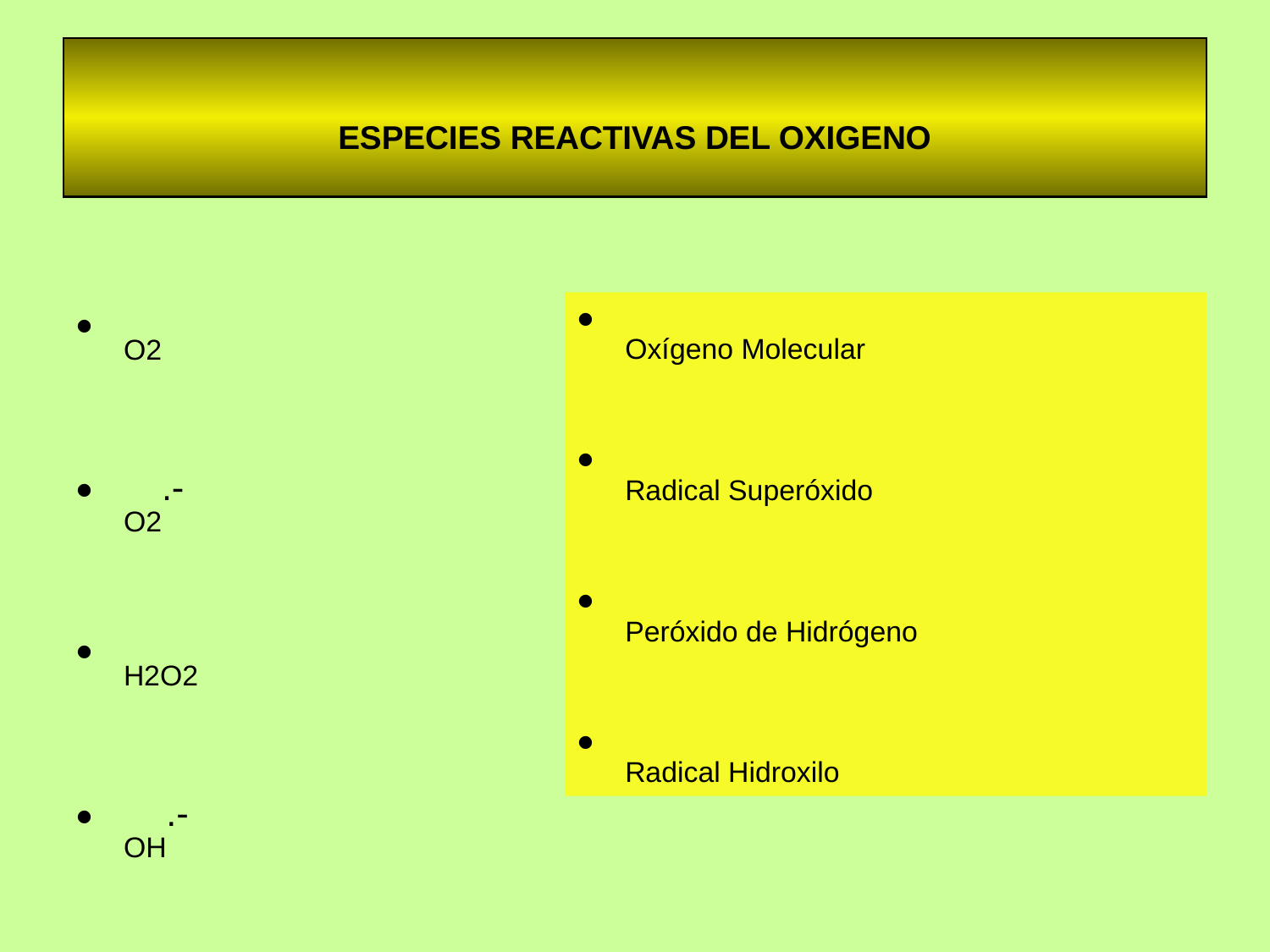

ESPECIES REACTIVAS DEL OXIGENO
O2

O2.-

H2O2

OH.-

Oxígeno Molecular

Radical Superóxido

Peróxido de Hidrógeno

Radical Hidroxilo